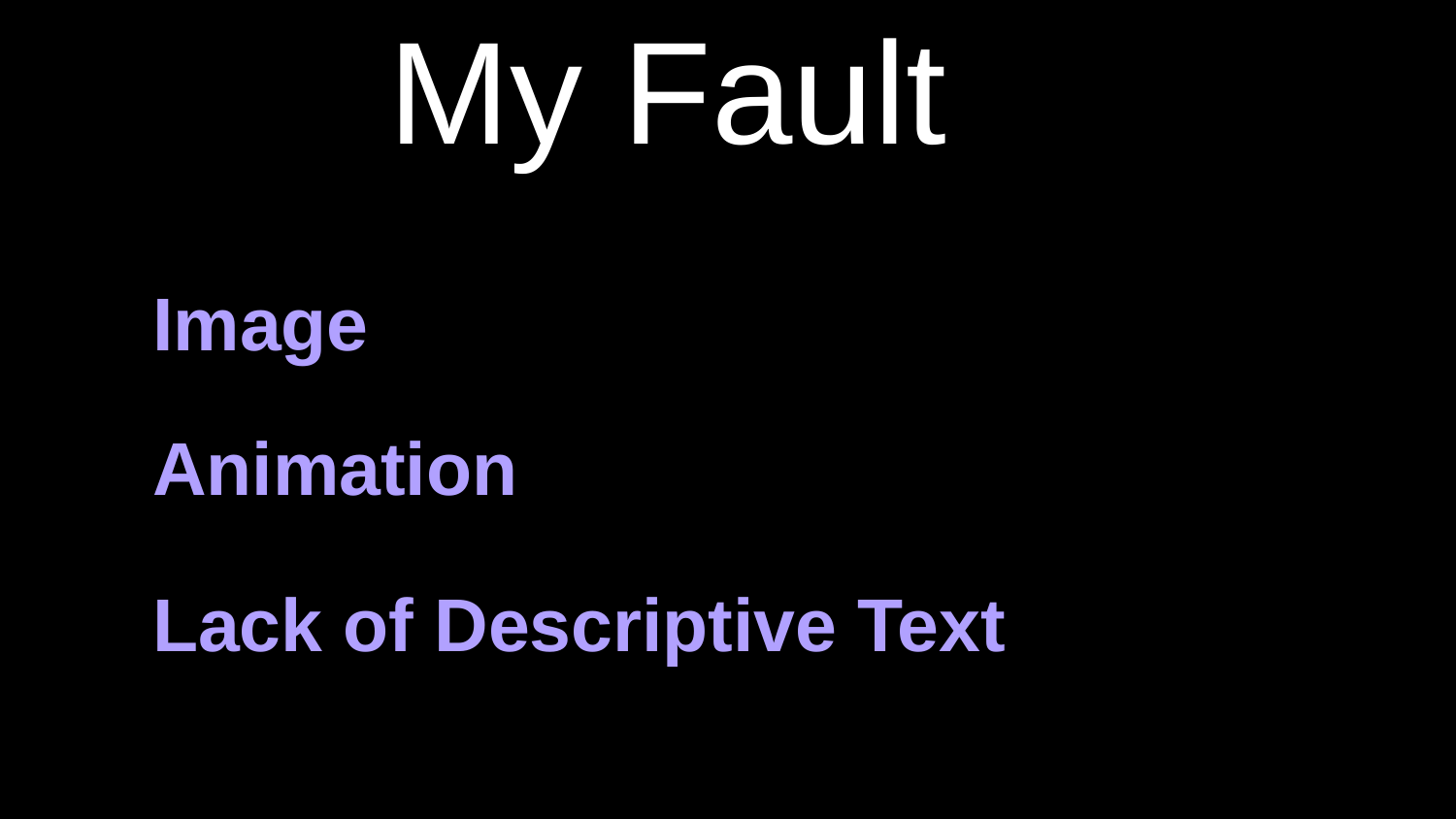

# My Fault
Image
Animation
Lack of Descriptive Text